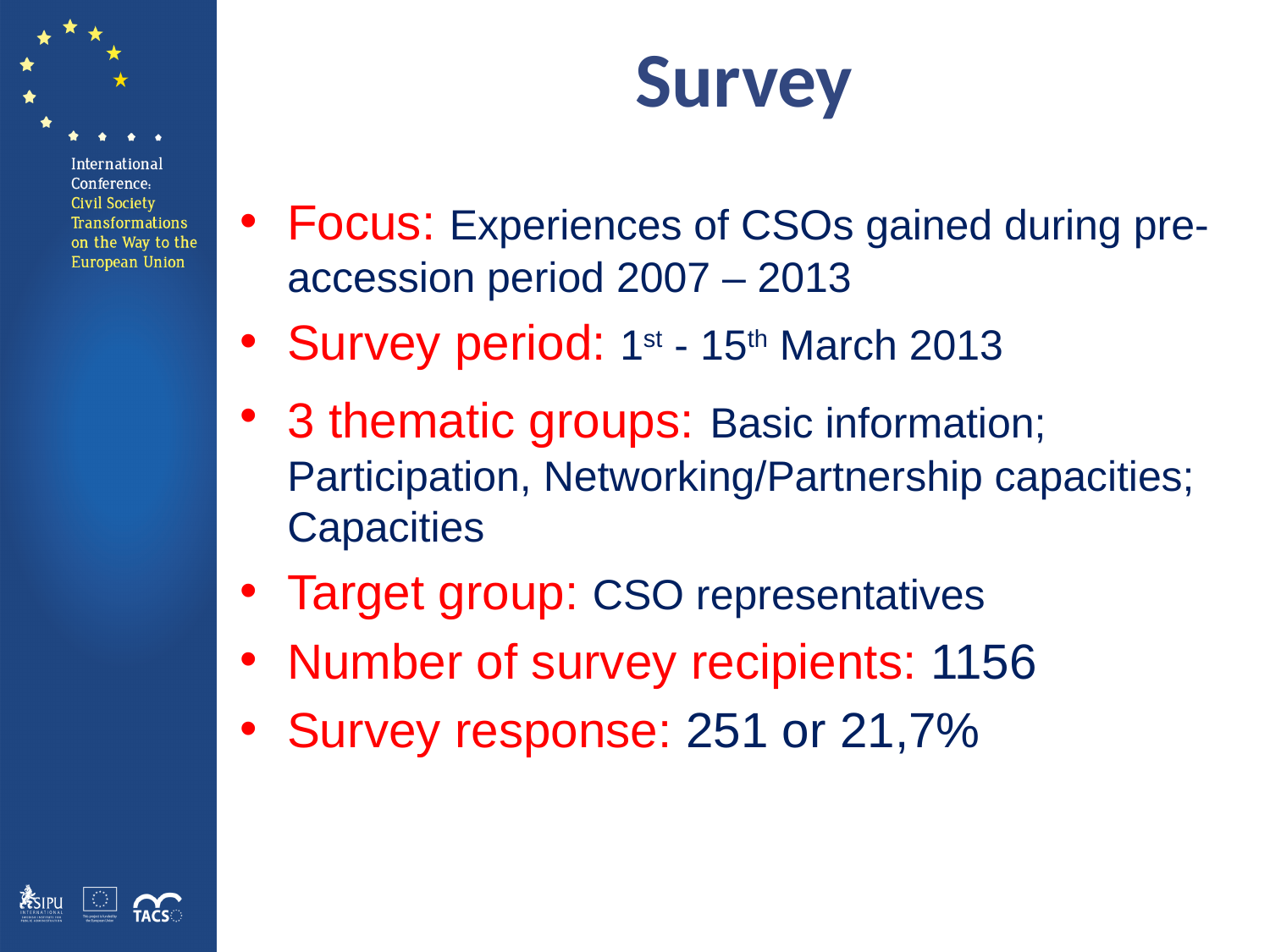

# Survey
Focus: Experiences of CSOs gained during pre-accession period 2007 – 2013
Survey period: 1st - 15th March 2013
3 thematic groups: Basic information; Participation, Networking/Partnership capacities; Capacities
Target group: CSO representatives
Number of survey recipients: 1156
Survey response: 251 or 21,7%
5